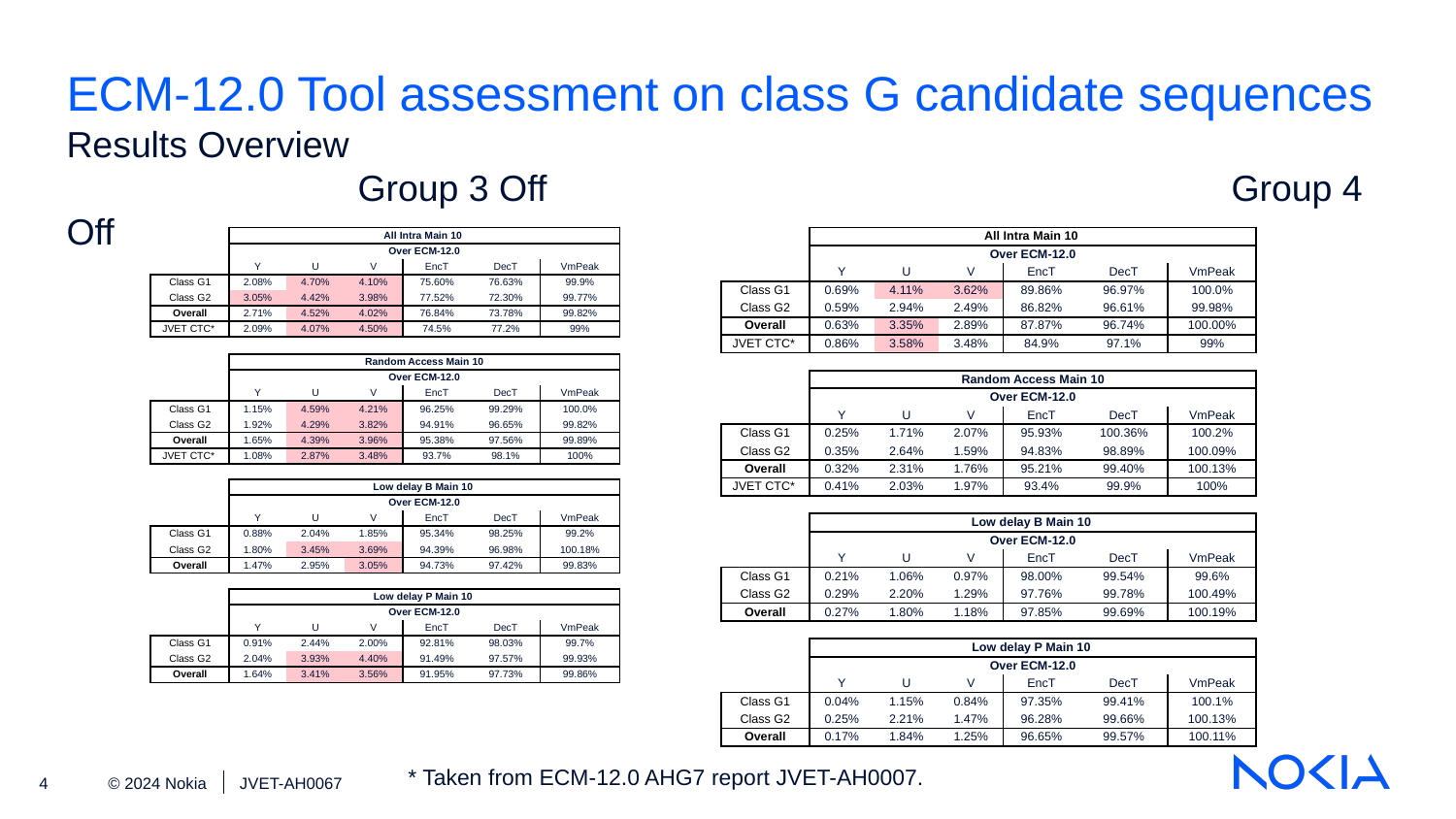

ECM-12.0 Tool assessment on class G candidate sequences

Results Overview
		Group 3 Off					Group 4 Off
|  | All Intra Main 10 |  |  |  |  |  |
| --- | --- | --- | --- | --- | --- | --- |
|  | Over ECM-12.0 |  |  |  |  |  |
|  | Y | U | V | EncT | DecT | VmPeak |
| Class G1 | 0.69% | 4.11% | 3.62% | 89.86% | 96.97% | 100.0% |
| Class G2 | 0.59% | 2.94% | 2.49% | 86.82% | 96.61% | 99.98% |
| Overall | 0.63% | 3.35% | 2.89% | 87.87% | 96.74% | 100.00% |
| JVET CTC\* | 0.86% | 3.58% | 3.48% | 84.9% | 97.1% | 99% |
|  |  |  |  |  |  |  |
|  | Random Access Main 10 |  |  |  |  |  |
|  | Over ECM-12.0 |  |  |  |  |  |
|  | Y | U | V | EncT | DecT | VmPeak |
| Class G1 | 0.25% | 1.71% | 2.07% | 95.93% | 100.36% | 100.2% |
| Class G2 | 0.35% | 2.64% | 1.59% | 94.83% | 98.89% | 100.09% |
| Overall | 0.32% | 2.31% | 1.76% | 95.21% | 99.40% | 100.13% |
| JVET CTC\* | 0.41% | 2.03% | 1.97% | 93.4% | 99.9% | 100% |
|  |  |  |  |  |  |  |
|  | Low delay B Main 10 |  |  |  |  |  |
|  | Over ECM-12.0 |  |  |  |  |  |
|  | Y | U | V | EncT | DecT | VmPeak |
| Class G1 | 0.21% | 1.06% | 0.97% | 98.00% | 99.54% | 99.6% |
| Class G2 | 0.29% | 2.20% | 1.29% | 97.76% | 99.78% | 100.49% |
| Overall | 0.27% | 1.80% | 1.18% | 97.85% | 99.69% | 100.19% |
|  |  |  |  |  |  |  |
|  | Low delay P Main 10 |  |  |  |  |  |
|  | Over ECM-12.0 |  |  |  |  |  |
|  | Y | U | V | EncT | DecT | VmPeak |
| Class G1 | 0.04% | 1.15% | 0.84% | 97.35% | 99.41% | 100.1% |
| Class G2 | 0.25% | 2.21% | 1.47% | 96.28% | 99.66% | 100.13% |
| Overall | 0.17% | 1.84% | 1.25% | 96.65% | 99.57% | 100.11% |
|  | All Intra Main 10 |  |  |  |  |  |
| --- | --- | --- | --- | --- | --- | --- |
|  | Over ECM-12.0 |  |  |  |  |  |
|  | Y | U | V | EncT | DecT | VmPeak |
| Class G1 | 2.08% | 4.70% | 4.10% | 75.60% | 76.63% | 99.9% |
| Class G2 | 3.05% | 4.42% | 3.98% | 77.52% | 72.30% | 99.77% |
| Overall | 2.71% | 4.52% | 4.02% | 76.84% | 73.78% | 99.82% |
| JVET CTC\* | 2.09% | 4.07% | 4.50% | 74.5% | 77.2% | 99% |
|  |  |  |  |  |  |  |
|  | Random Access Main 10 |  |  |  |  |  |
|  | Over ECM-12.0 |  |  |  |  |  |
|  | Y | U | V | EncT | DecT | VmPeak |
| Class G1 | 1.15% | 4.59% | 4.21% | 96.25% | 99.29% | 100.0% |
| Class G2 | 1.92% | 4.29% | 3.82% | 94.91% | 96.65% | 99.82% |
| Overall | 1.65% | 4.39% | 3.96% | 95.38% | 97.56% | 99.89% |
| JVET CTC\* | 1.08% | 2.87% | 3.48% | 93.7% | 98.1% | 100% |
|  |  |  |  |  |  |  |
|  | Low delay B Main 10 |  |  |  |  |  |
|  | Over ECM-12.0 |  |  |  |  |  |
|  | Y | U | V | EncT | DecT | VmPeak |
| Class G1 | 0.88% | 2.04% | 1.85% | 95.34% | 98.25% | 99.2% |
| Class G2 | 1.80% | 3.45% | 3.69% | 94.39% | 96.98% | 100.18% |
| Overall | 1.47% | 2.95% | 3.05% | 94.73% | 97.42% | 99.83% |
|  |  |  |  |  |  |  |
|  | Low delay P Main 10 |  |  |  |  |  |
|  | Over ECM-12.0 |  |  |  |  |  |
|  | Y | U | V | EncT | DecT | VmPeak |
| Class G1 | 0.91% | 2.44% | 2.00% | 92.81% | 98.03% | 99.7% |
| Class G2 | 2.04% | 3.93% | 4.40% | 91.49% | 97.57% | 99.93% |
| Overall | 1.64% | 3.41% | 3.56% | 91.95% | 97.73% | 99.86% |
* Taken from ECM-12.0 AHG7 report JVET-AH0007.
JVET-AH0067